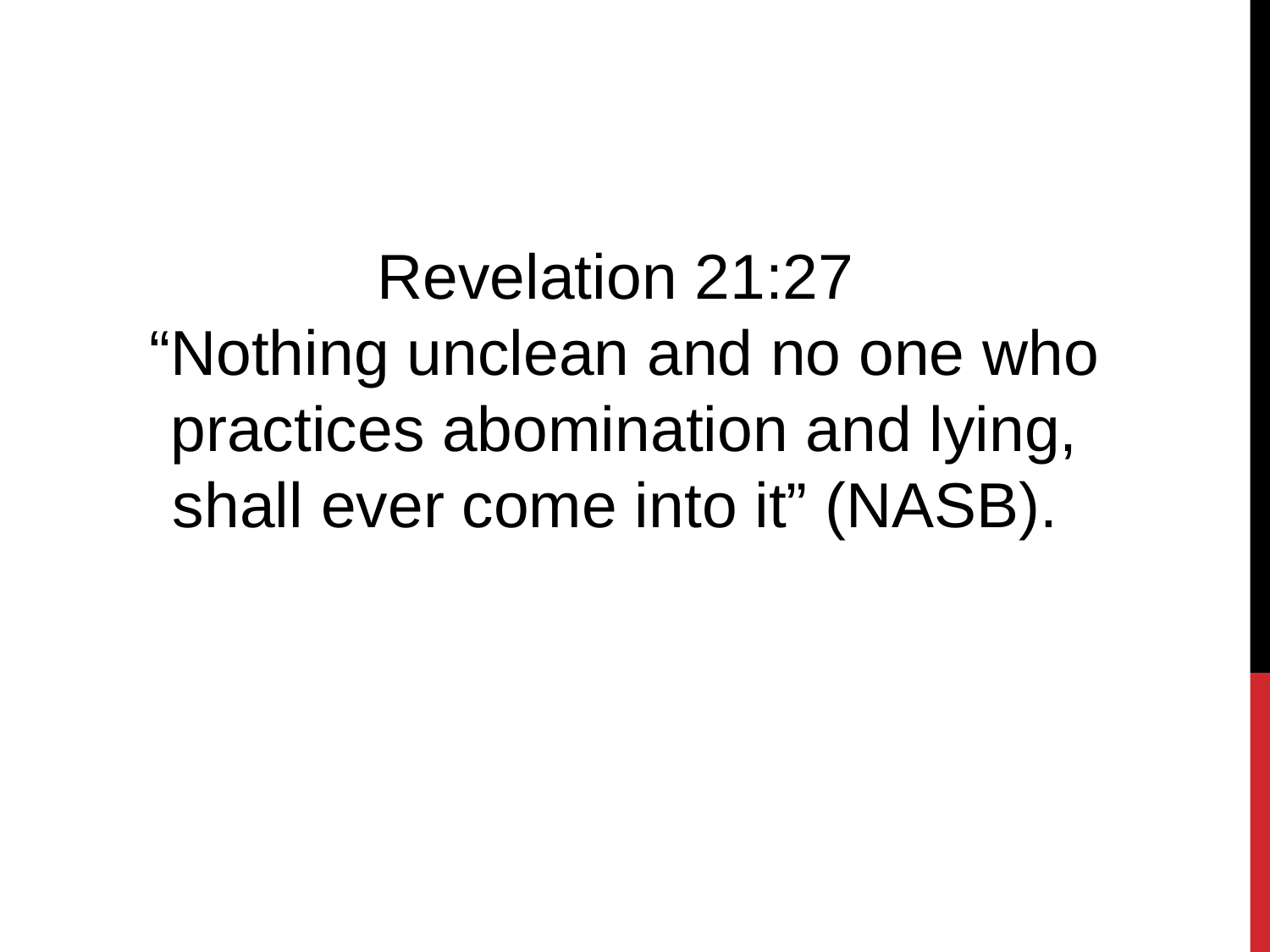

Revelation 21:27
“Nothing unclean and no one who practices abomination and lying, shall ever come into it” (NASB).